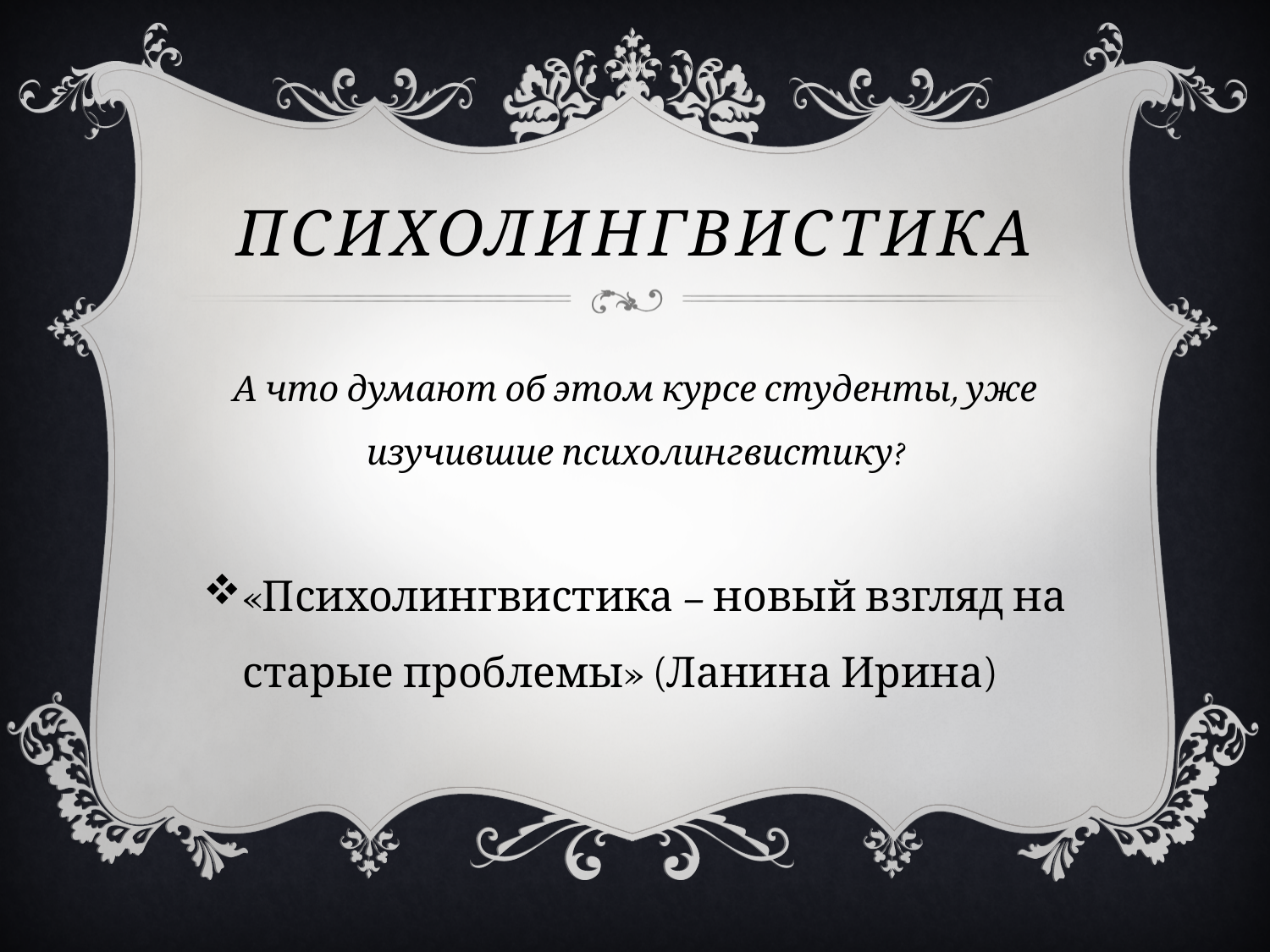

# психолингвистика
А что думают об этом курсе студенты, уже изучившие психолингвистику?

«Психолингвистика – новый взгляд на старые проблемы» (Ланина Ирина)